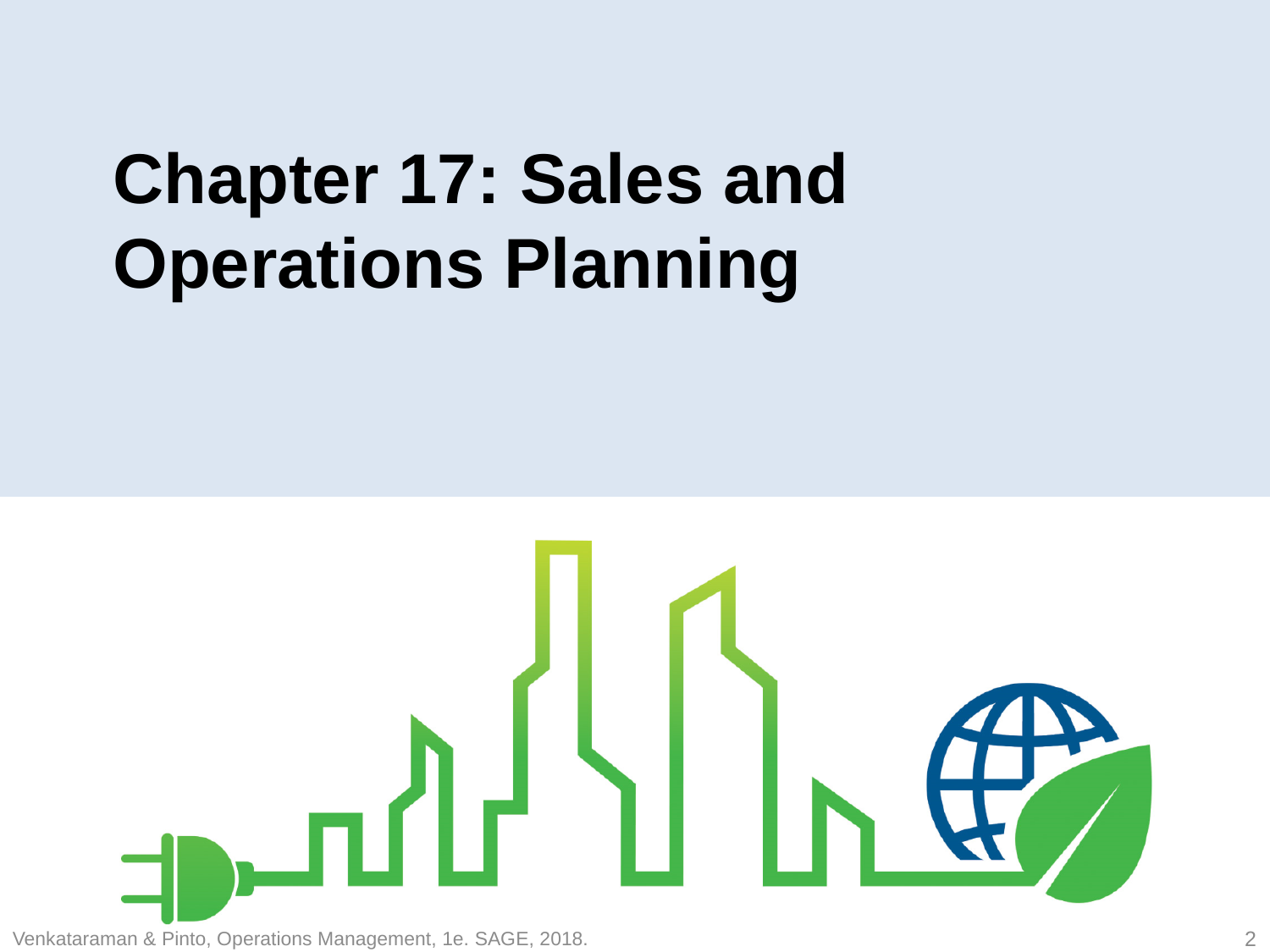

# Chapter 17: Sales and Operations Planning
Venkataraman & Pinto, Operations Management, 1e. SAGE, 2018.
2